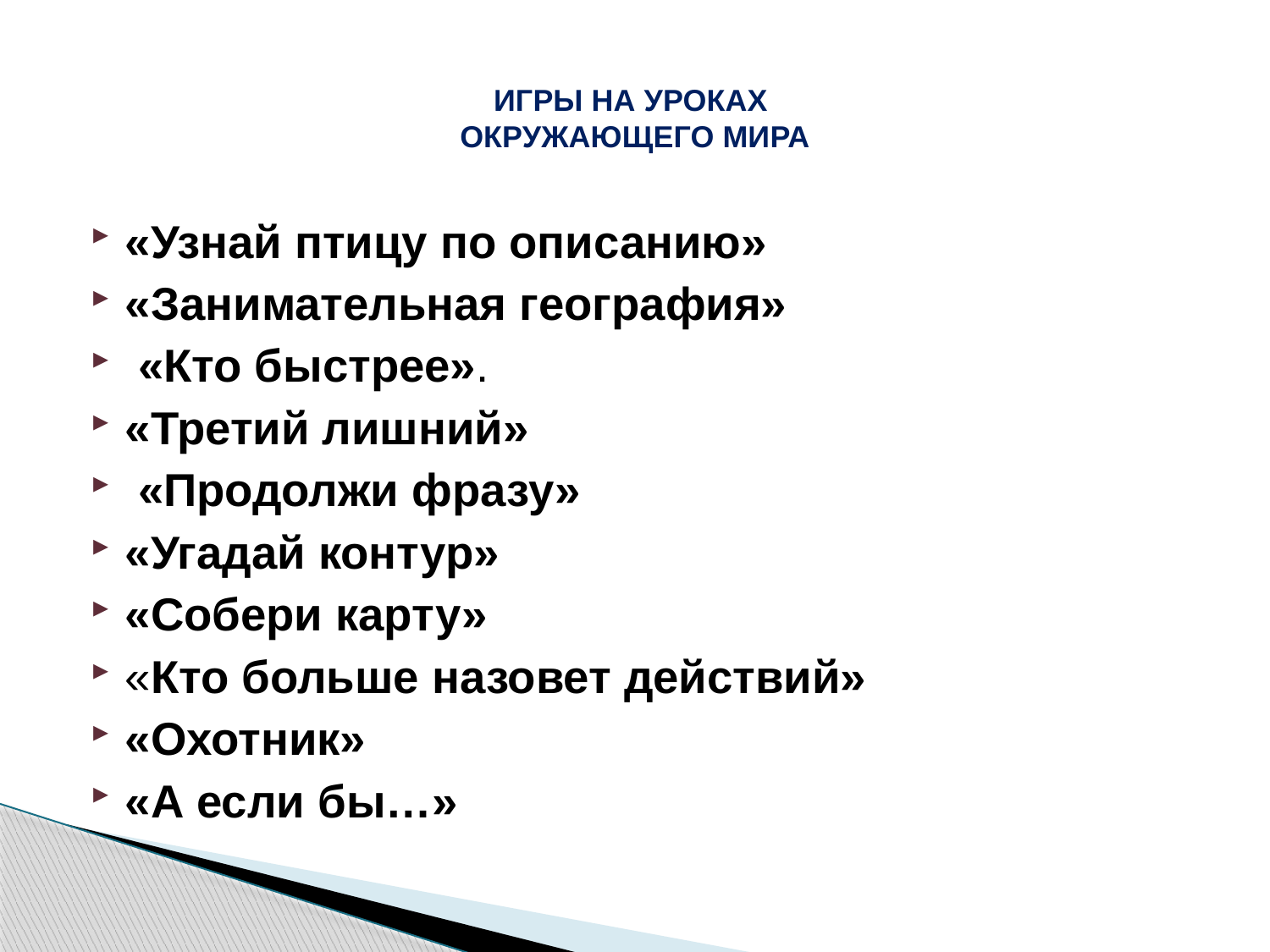

# ИГРЫ НА УРОКАХ ОКРУЖАЮЩЕГО МИРА
«Узнай птицу по описанию»
«Занимательная география»
 «Кто быстрее».
«Третий лишний»
 «Продолжи фразу»
«Угадай контур»
«Собери карту»
«Кто больше назовет действий»
«Охотник»
«А если бы…»